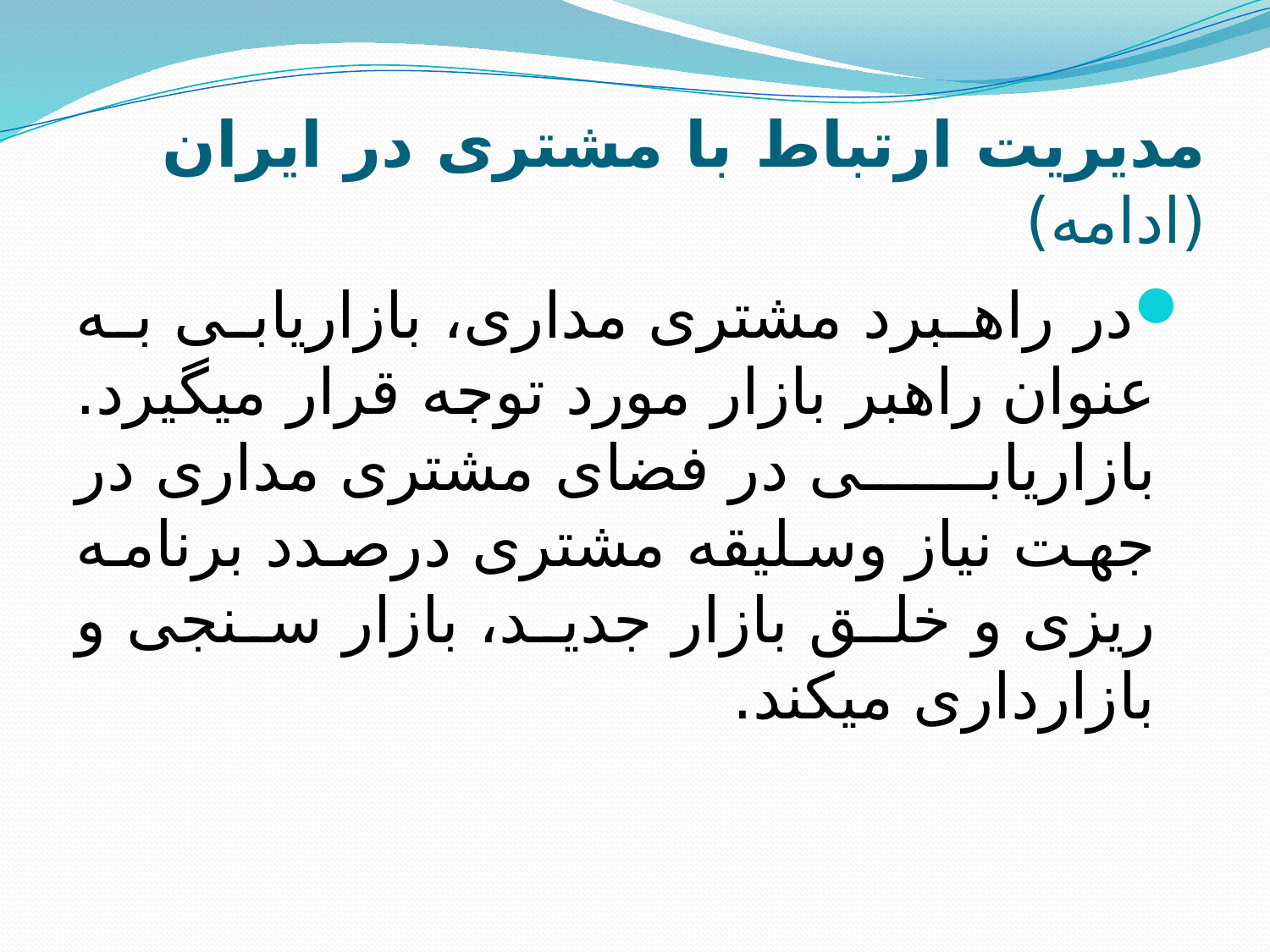

# مدیریت ارتباط با مشتری در ایران (ادامه)
در راهبرد مشتری مداری، بازاریابی به عنوان راهبر بازار مورد توجه قرار میگیرد. بازاریابی در فضای مشتری مداری در جهت نیاز وسلیقه مشتری درصدد برنامه ریزی و خلق بازار جدید، بازار سنجی و بازارداری میکند.